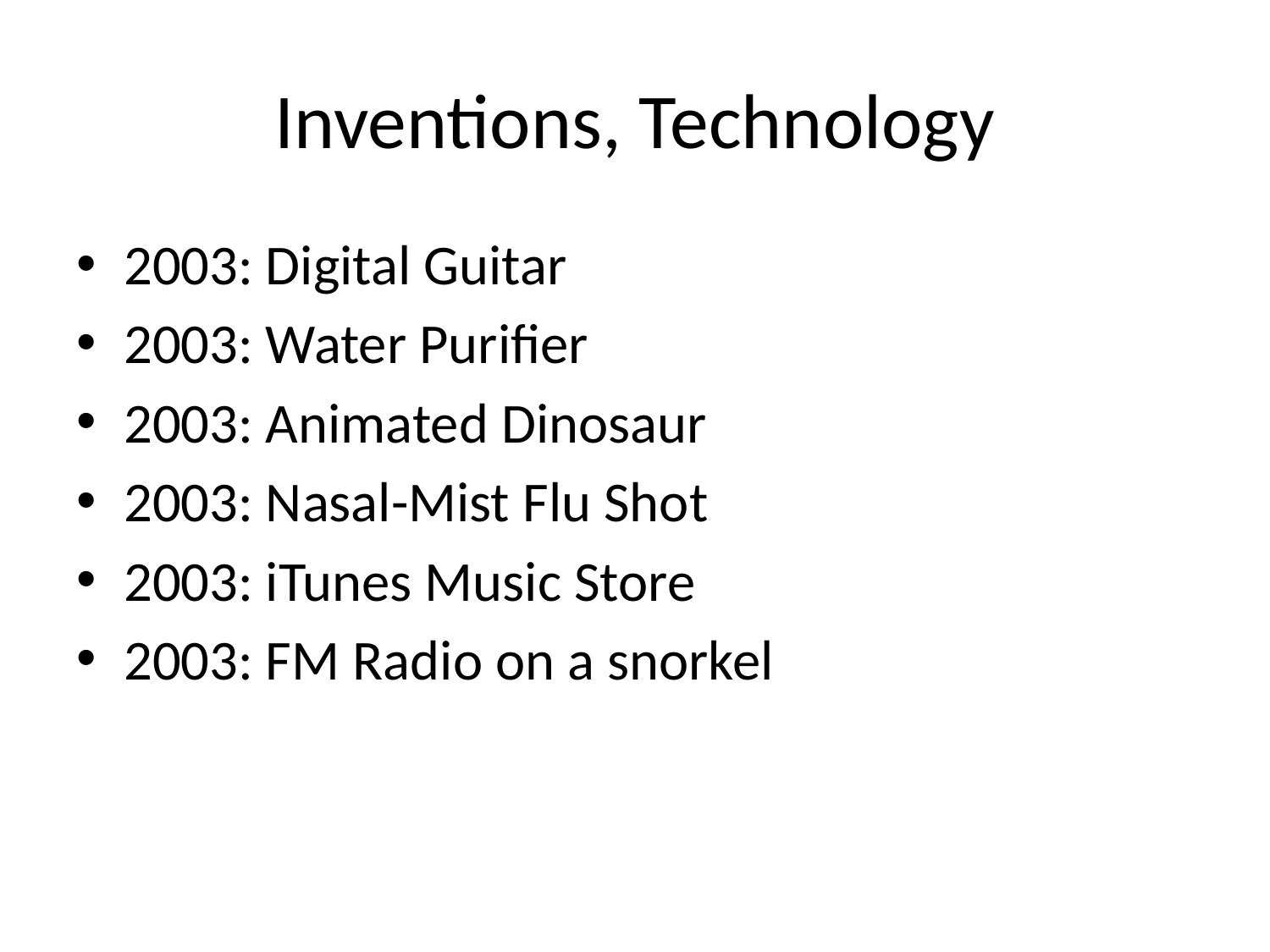

# Inventions, Technology
2003: Digital Guitar
2003: Water Purifier
2003: Animated Dinosaur
2003: Nasal-Mist Flu Shot
2003: iTunes Music Store
2003: FM Radio on a snorkel